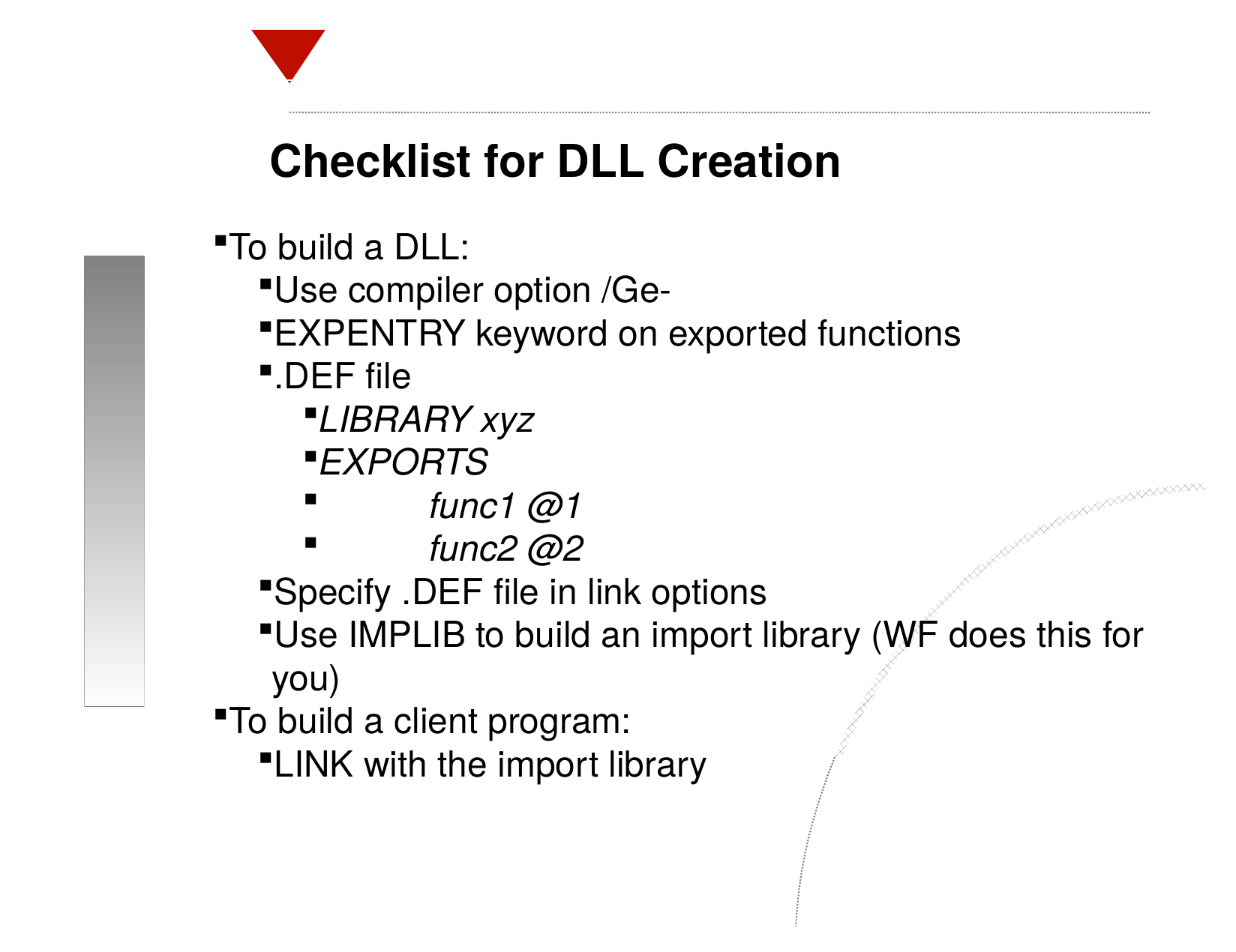

Checklist for DLL Creation
To build a DLL:
Use compiler option /Ge-
EXPENTRY keyword on exported functions
.DEF file
LIBRARY xyz
EXPORTS
	func1 @1
	func2 @2
Specify .DEF file in link options
Use IMPLIB to build an import library (WF does this for you)
To build a client program:
LINK with the import library